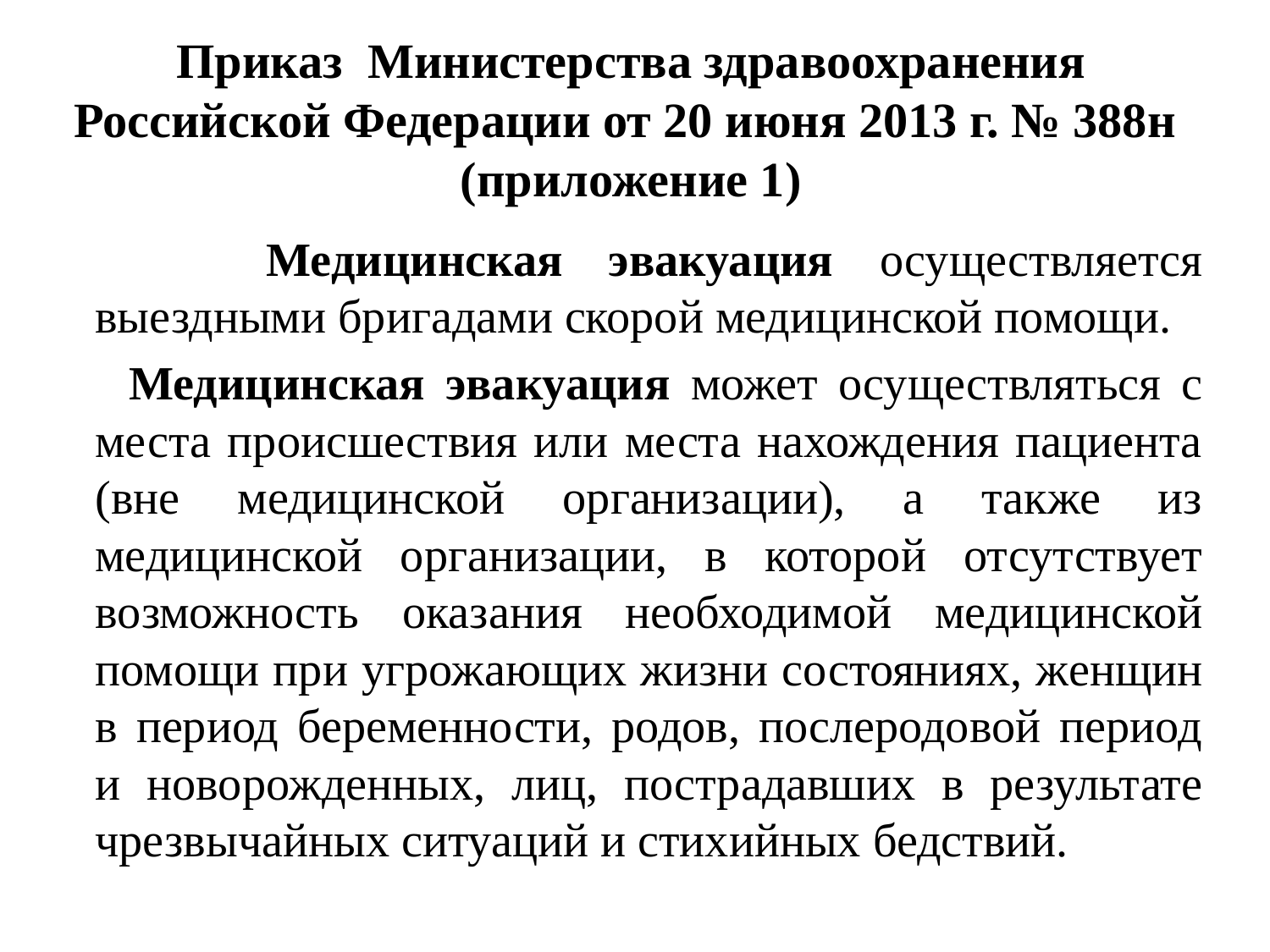

# Приказ  Министерства здравоохранения Российской Федерации от 20 июня 2013 г. № 388н  (приложение 1)
     Медицинская эвакуация осуществляется выездными бригадами скорой медицинской помощи.
    Медицинская эвакуация может осуществляться с места происшествия или места нахождения пациента (вне медицинской организации), а также из медицинской организации, в которой отсутствует возможность оказания необходимой медицинской помощи при угрожающих жизни состояниях, женщин в период беременности, родов, послеродовой период и новорожденных, лиц, пострадавших в результате чрезвычайных ситуаций и стихийных бедствий.